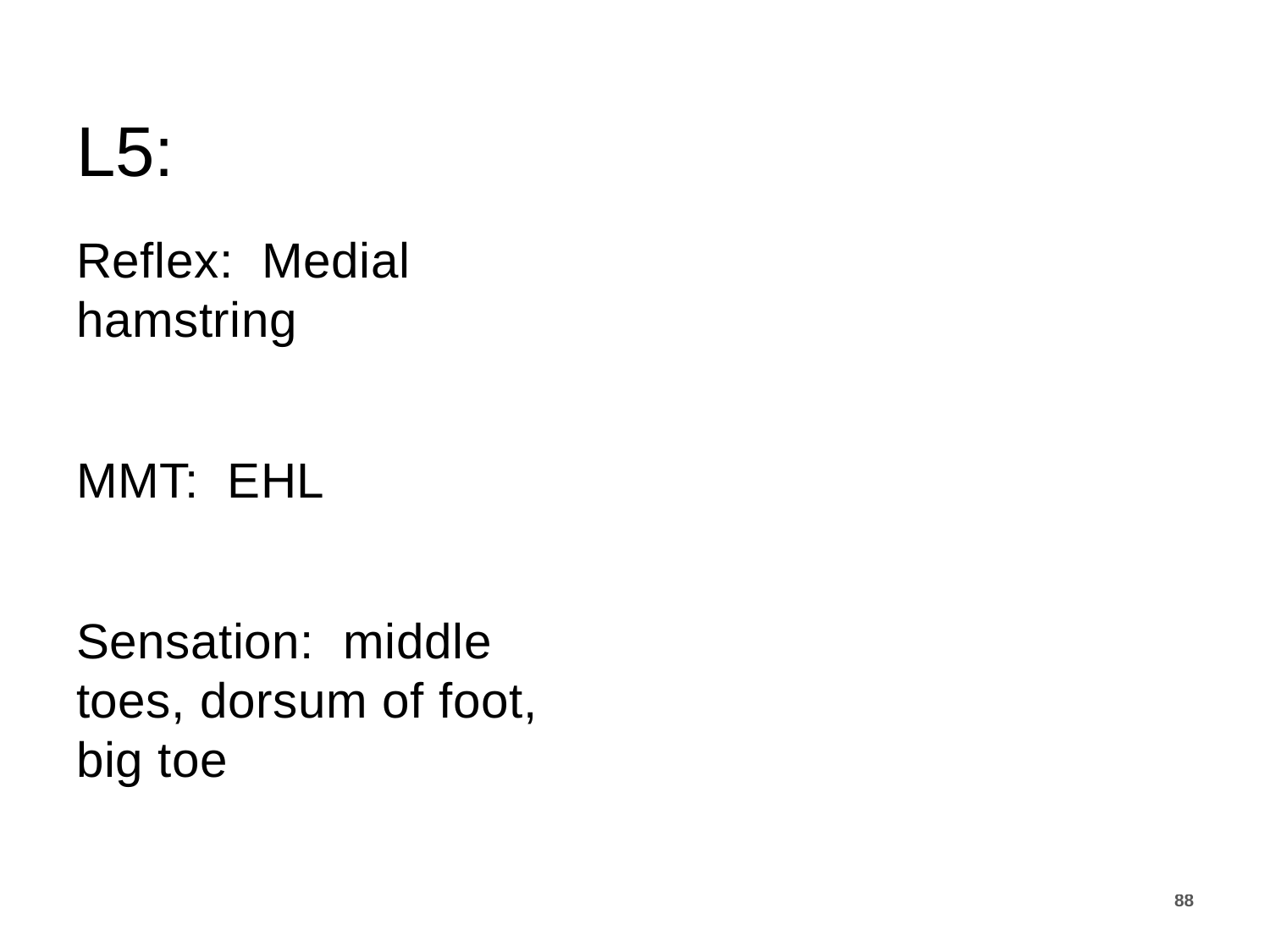

# L5:
Reflex:  Medial hamstring

MMT:  EHL

Sensation:  middle toes, dorsum of foot, big toe

88